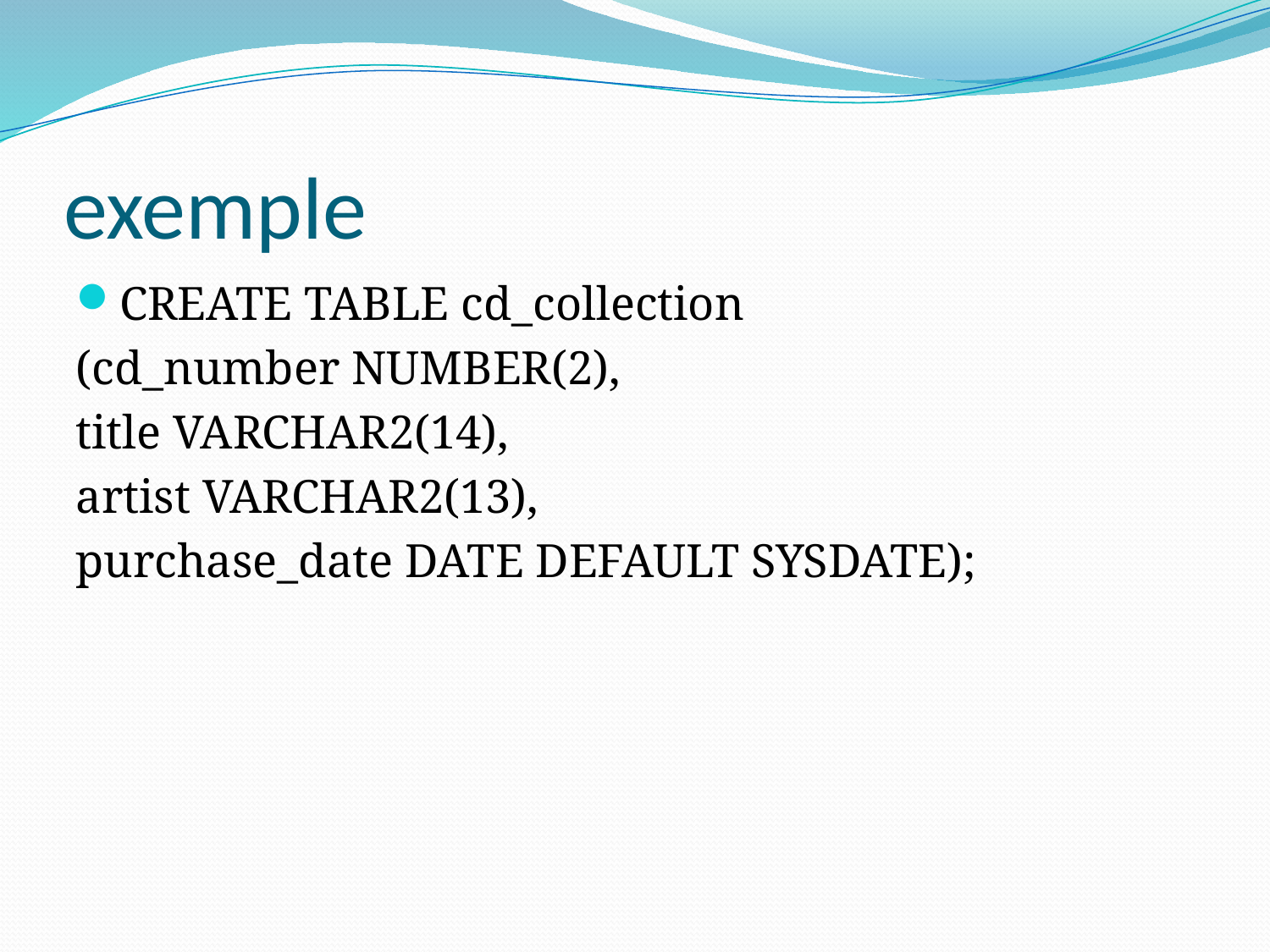

# exemple
CREATE TABLE cd_collection
(cd_number NUMBER(2),
title VARCHAR2(14),
artist VARCHAR2(13),
purchase_date DATE DEFAULT SYSDATE);